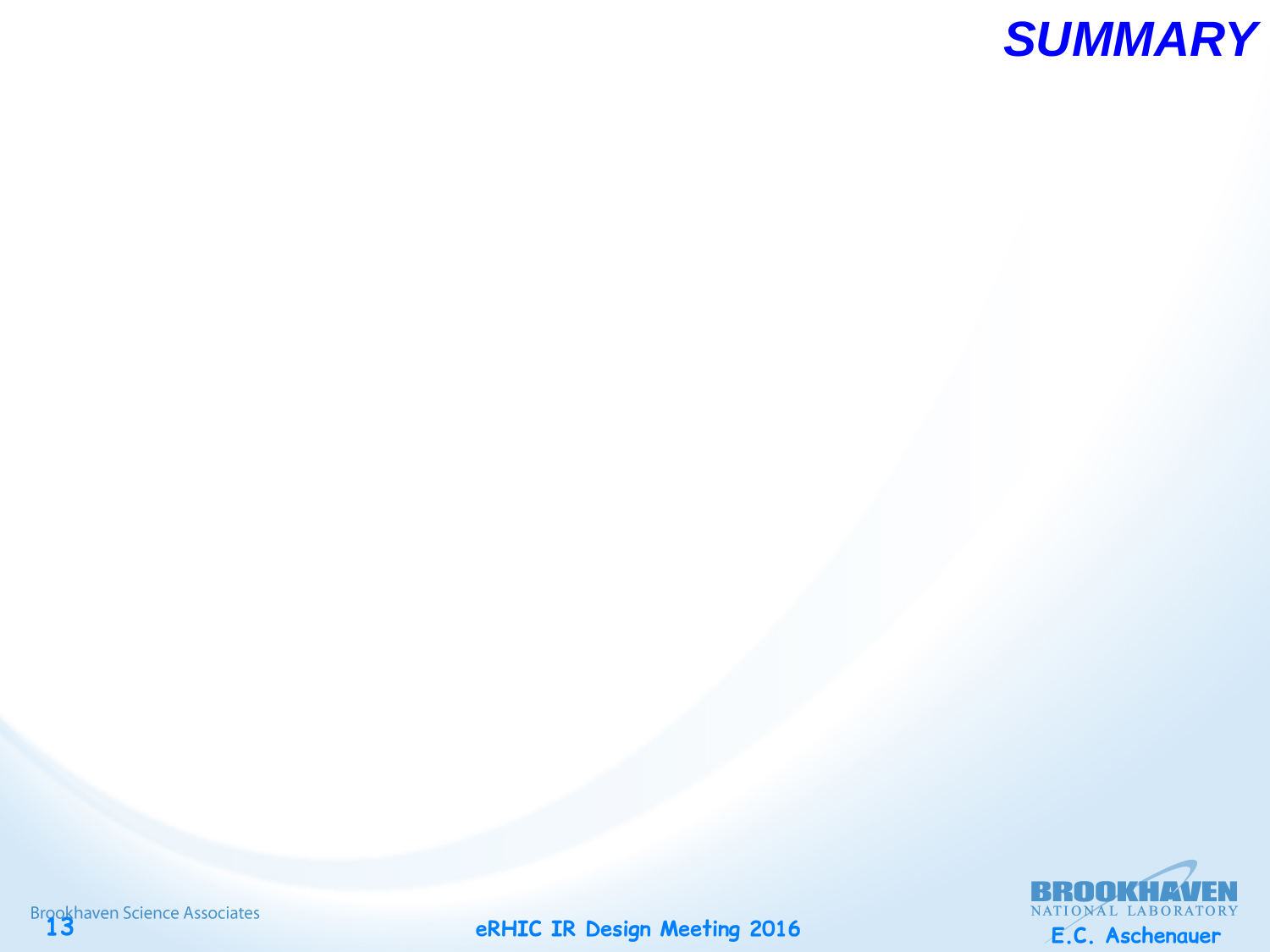

# Summary
eRHIC IR Design Meeting 2016
E.C. Aschenauer
13